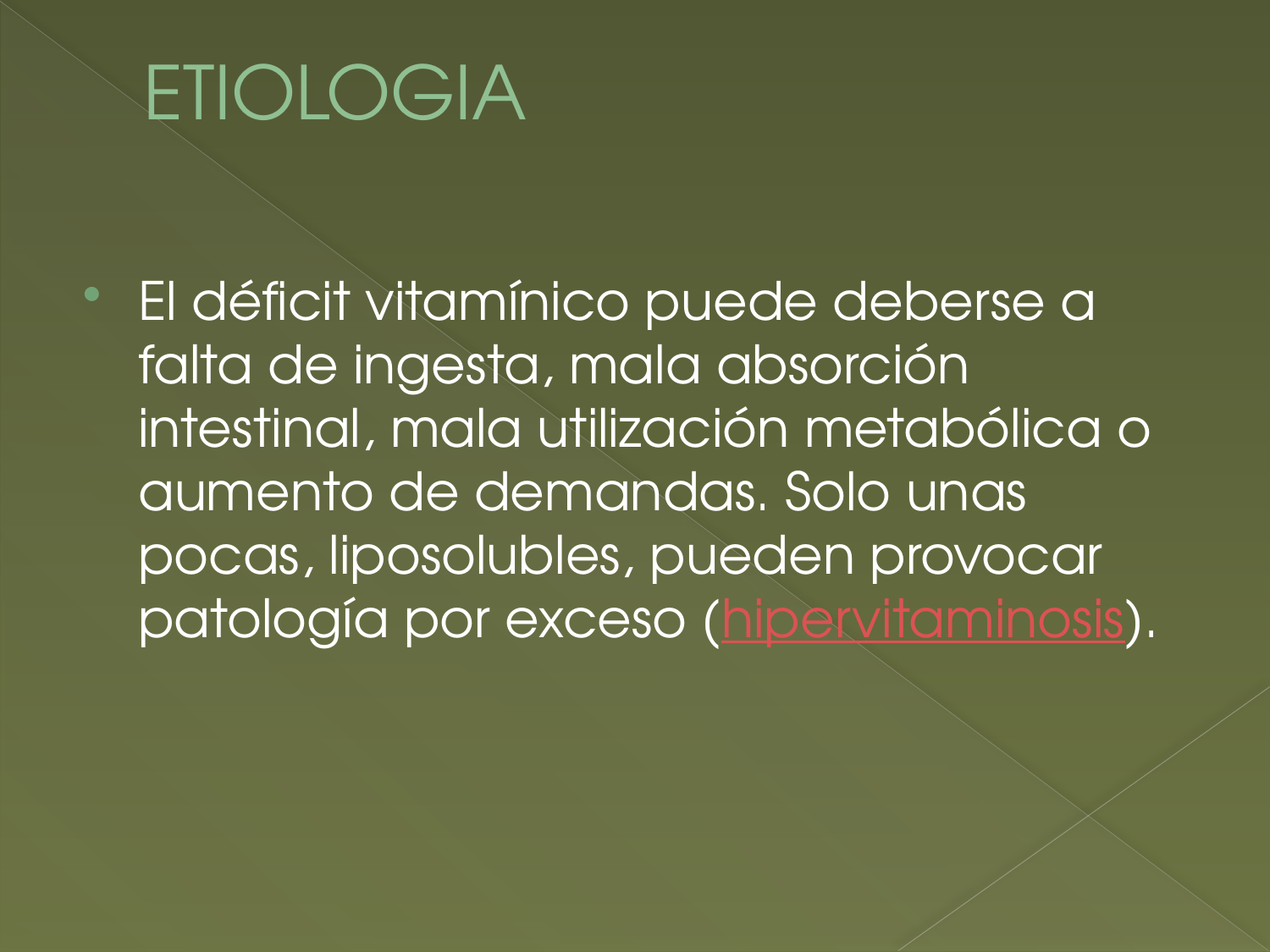

# ETIOLOGIA
El déficit vitamínico puede deberse a falta de ingesta, mala absorción intestinal, mala utilización metabólica o aumento de demandas. Solo unas pocas, liposolubles, pueden provocar patología por exceso (hipervitaminosis).